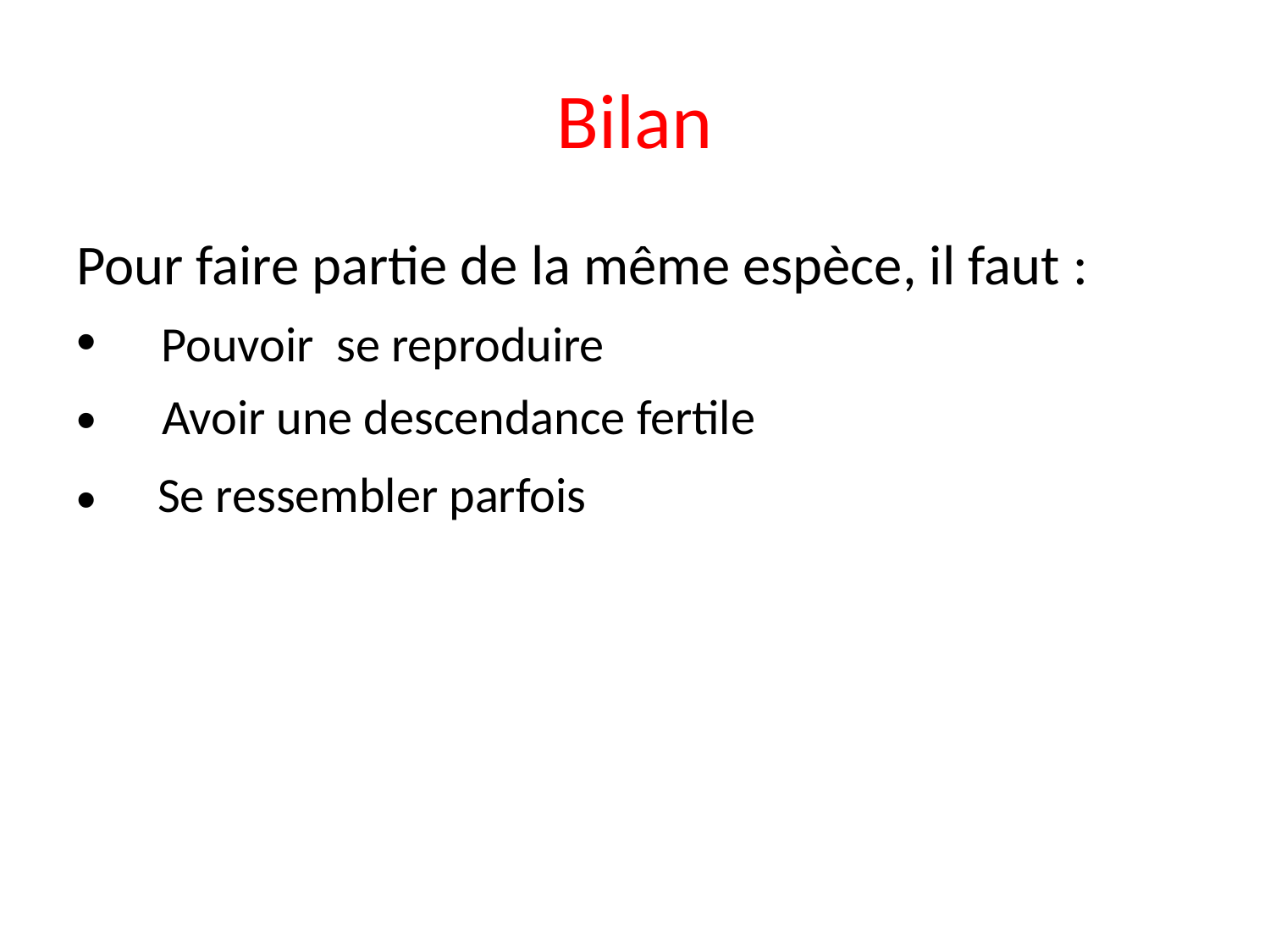

# Bilan
Pour faire partie de la même espèce, il faut :

Pouvoir  se reproduire
Avoir une descendance fertile
Se ressembler parfois